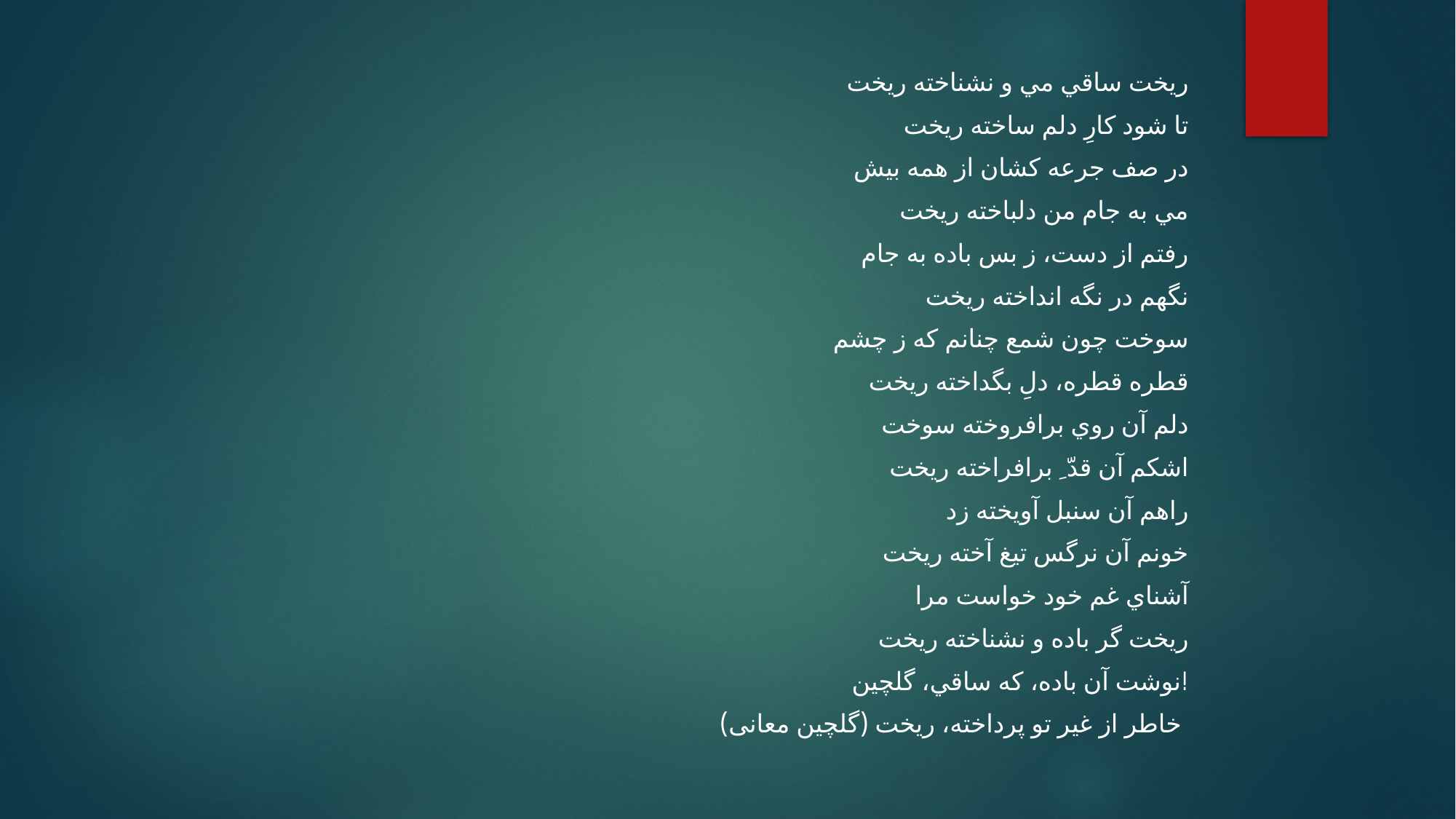

ريخت ساقي مي و نشناخته ريخت
تا شود كارِ دلم ساخته ريخت
در صف جرعه كشان از همه بيش
مي به جام من دلباخته ريخت
رفتم از دست، ز بس باده به جام
نگهم در نگه انداخته ريخت
سوخت چون شمع چنانم كه ز چشم
قطره قطره، دلِ بگداخته ريخت
دلم آن روي برافروخته سوخت
اشكم آن قدّ ِ برافراخته ريخت
راهم آن سنبل آويخته زد
خونم آن نرگس تيغ آخته ريخت
آشناي غم خود خواست مرا
ريخت گر باده و نشناخته ريخت
نوشت آن باده، كه ساقي، گلچين!
خاطر از غير تو پرداخته، ريخت (گلچین معانی)